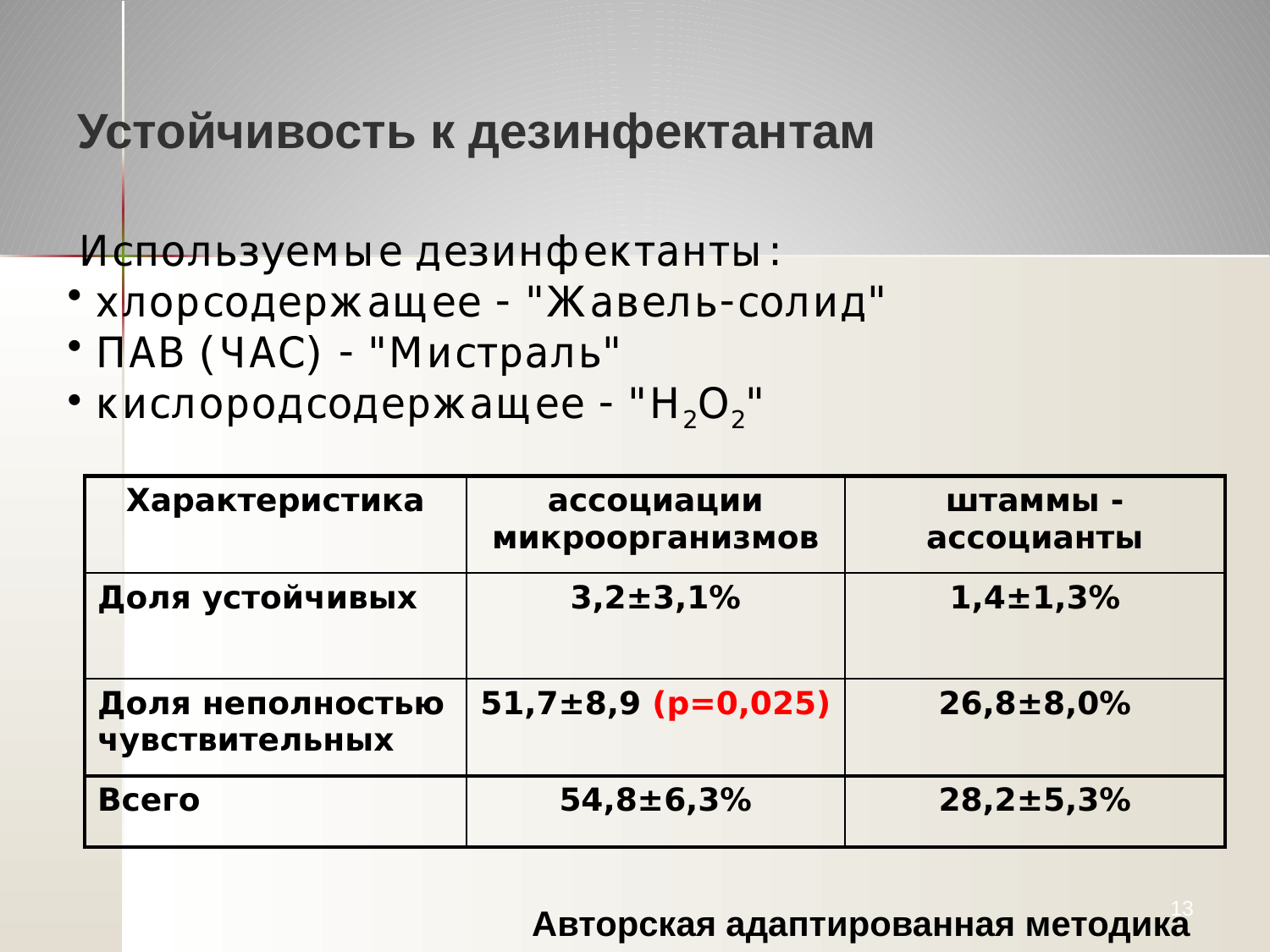

Устойчивость к дезинфектантам
 Используемые дезинфектанты:
хлорсодержащее - "Жавель-солид"
ПАВ (ЧАС) - "Мистраль"
кислородсодержащее - "Н2О2"

| Характеристика | ассоциации микроорганизмов | штаммы -ассоцианты |
| --- | --- | --- |
| Доля устойчивых | 3,2±3,1% | 1,4±1,3% |
| Доля неполностью чувствительных | 51,7±8,9 (p=0,025) | 26,8±8,0% |
| Всего | 54,8±6,3% | 28,2±5,3% |
13
Авторская адаптированная методика